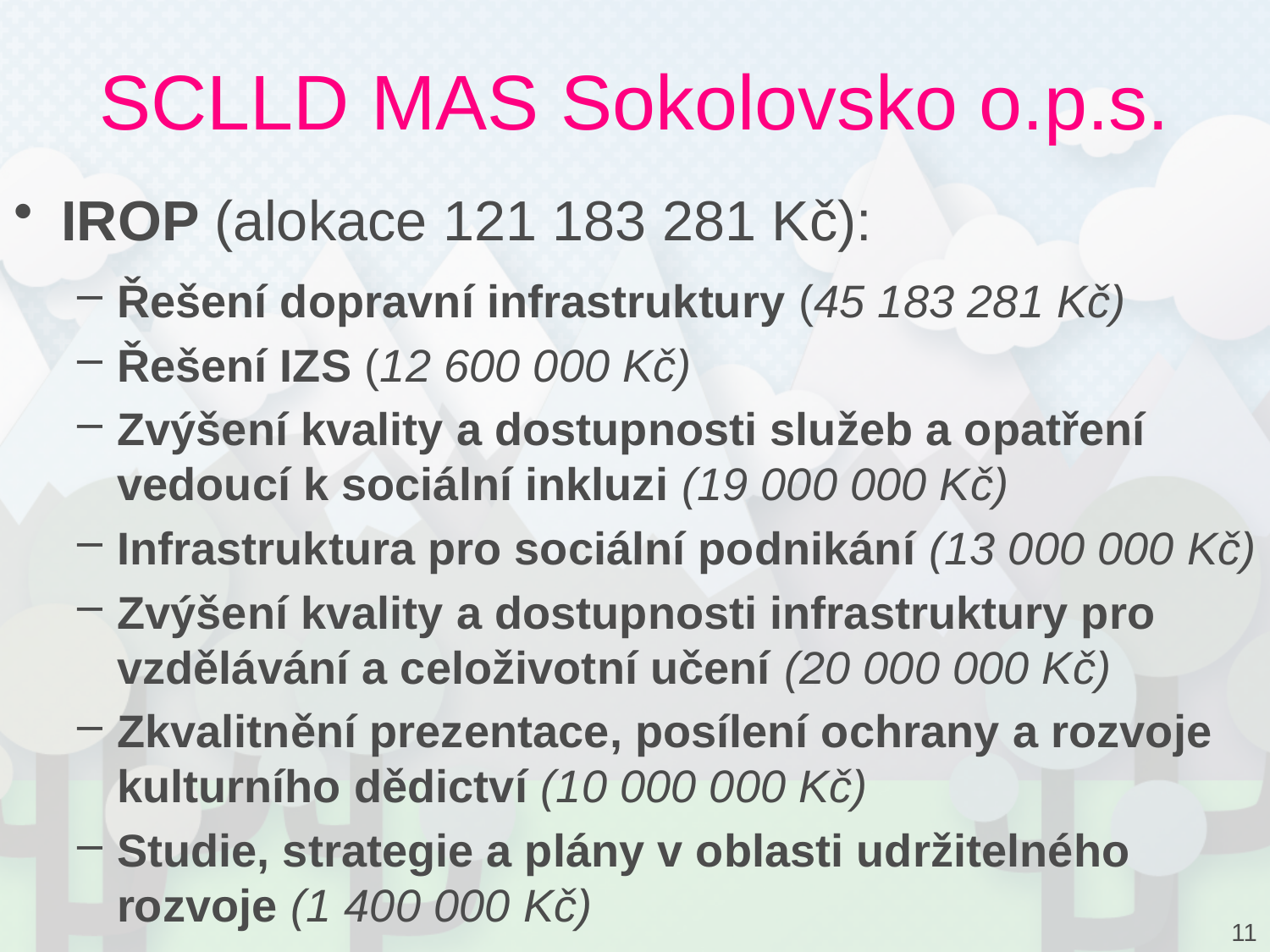

# SCLLD MAS Sokolovsko o.p.s.

IROP (alokace 121 183 281 Kč):
Řešení dopravní infrastruktury (45 183 281 Kč)
Řešení IZS (12 600 000 Kč)
Zvýšení kvality a dostupnosti služeb a opatření vedoucí k sociální inkluzi (19 000 000 Kč)
Infrastruktura pro sociální podnikání (13 000 000 Kč)
Zvýšení kvality a dostupnosti infrastruktury pro vzdělávání a celoživotní učení (20 000 000 Kč)
Zkvalitnění prezentace, posílení ochrany a rozvoje kulturního dědictví (10 000 000 Kč)
Studie, strategie a plány v oblasti udržitelného rozvoje (1 400 000 Kč)

11